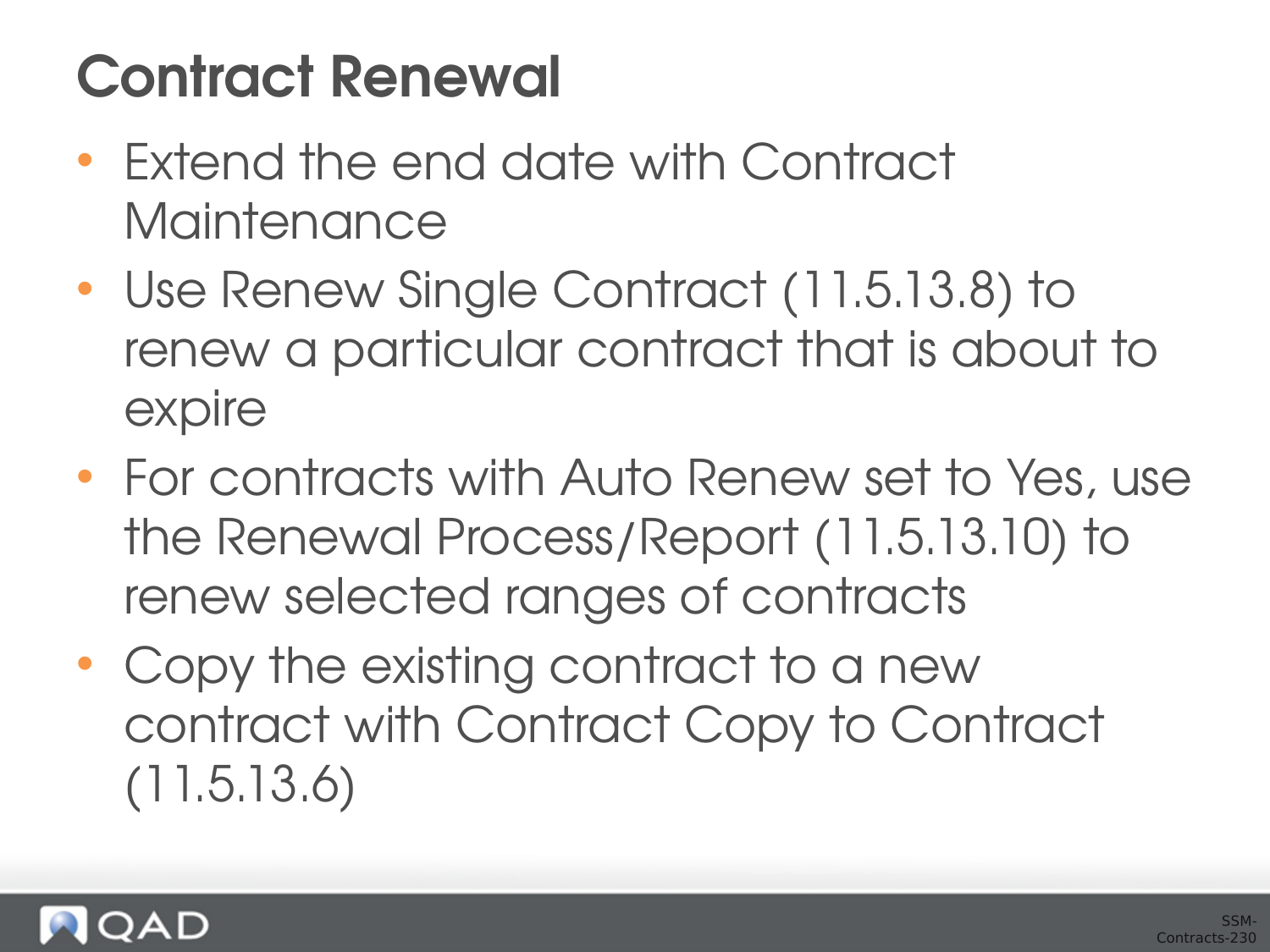

# Contract Renewal
Extend the end date with Contract Maintenance
Use Renew Single Contract (11.5.13.8) to renew a particular contract that is about to expire
For contracts with Auto Renew set to Yes, use the Renewal Process/Report (11.5.13.10) to renew selected ranges of contracts
Copy the existing contract to a new contract with Contract Copy to Contract (11.5.13.6)

SSM-Contracts-230